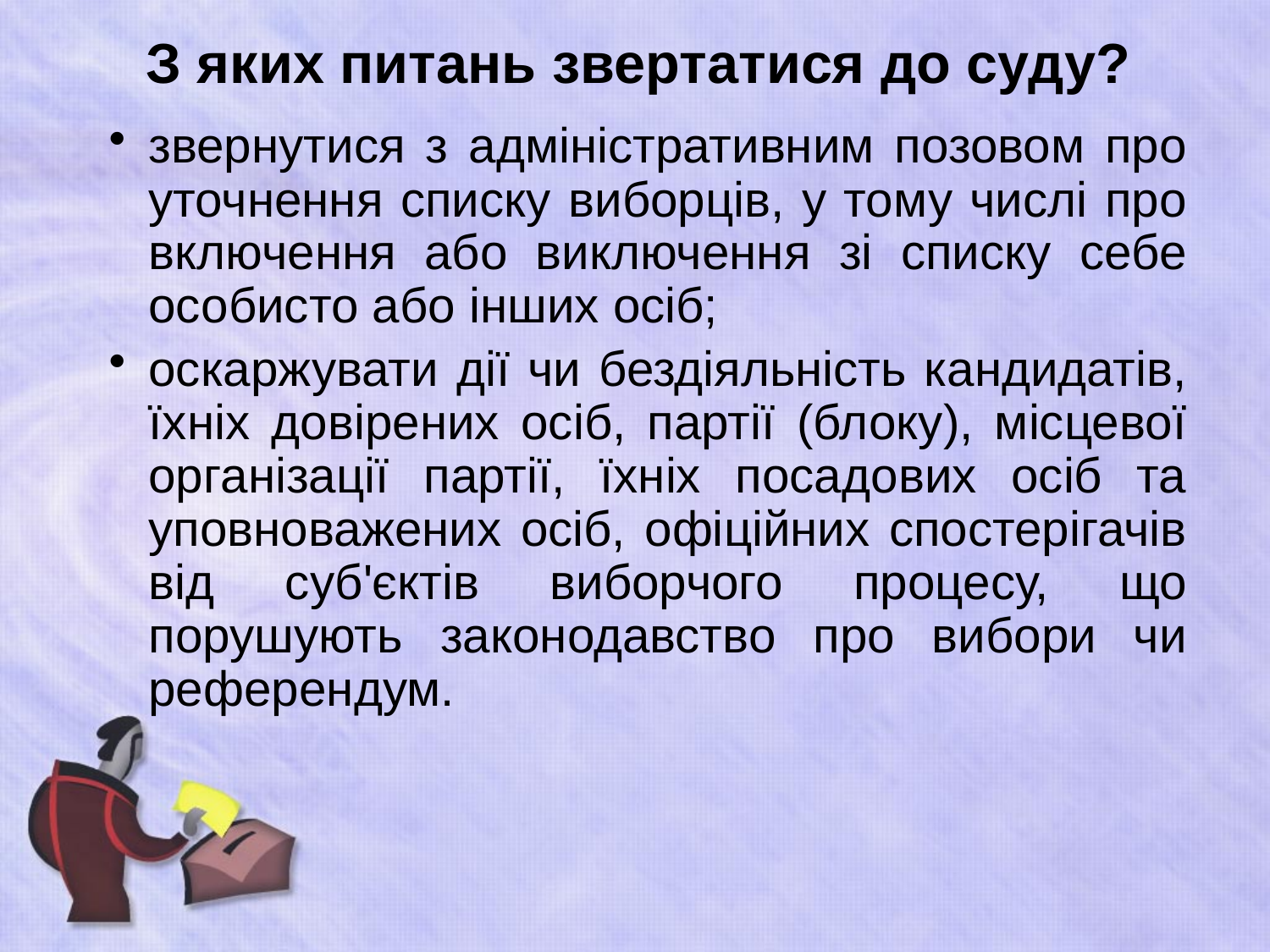

# З яких питань звертатися до суду?
звернутися з адміністративним позовом про уточнення списку виборців, у тому числі про включення або виключення зі списку себе особисто або інших осіб;
оскаржувати дії чи бездіяльність кандидатів, їхніх довірених осіб, партії (блоку), місцевої організації партії, їхніх посадових осіб та уповноважених осіб, офіційних спостерігачів від суб'єктів виборчого процесу, що порушують законодавство про вибори чи референдум.